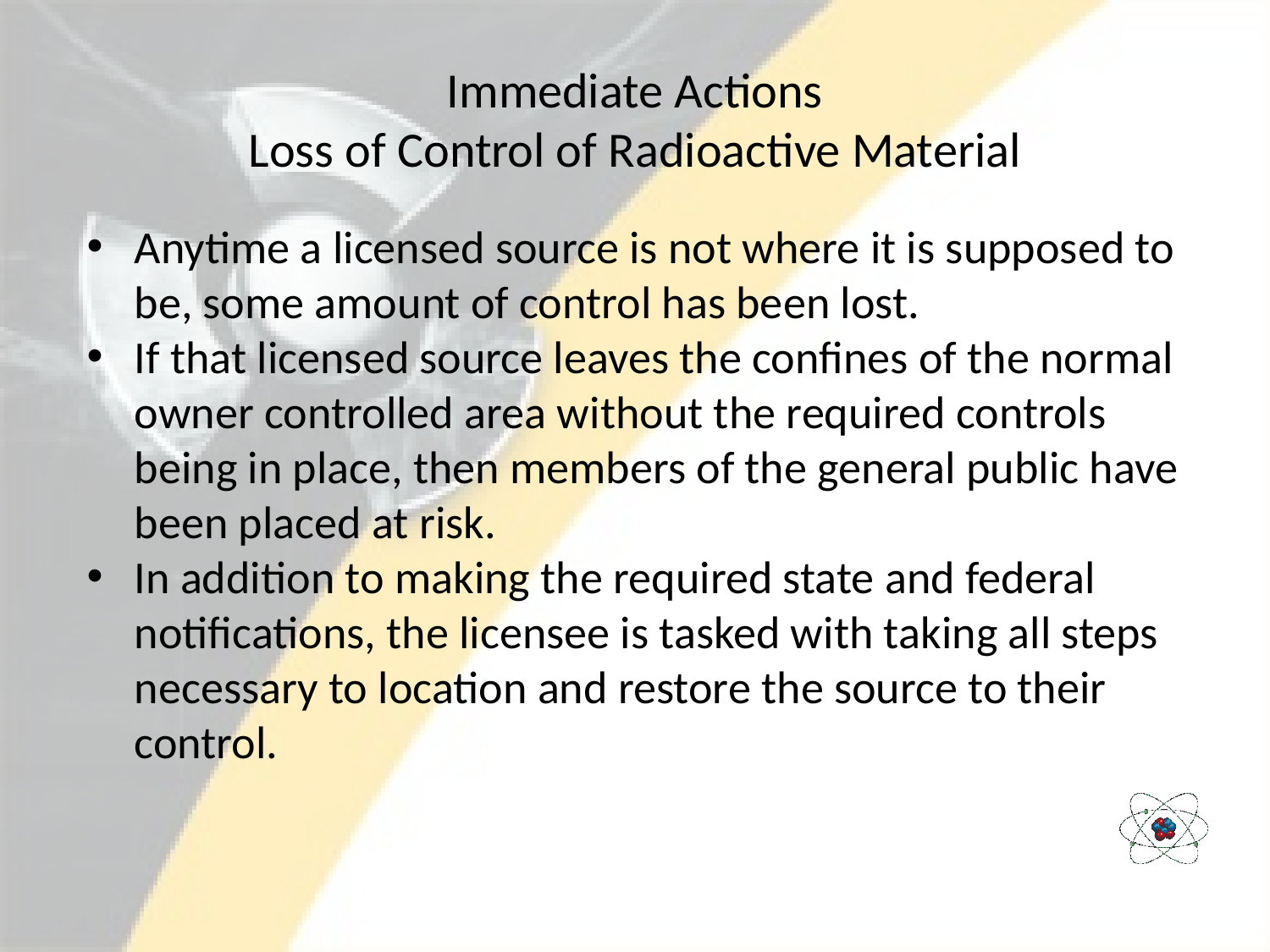

# Immediate Actions Loss of Control of Radioactive Material
Anytime a licensed source is not where it is supposed to be, some amount of control has been lost.
If that licensed source leaves the confines of the normal owner controlled area without the required controls being in place, then members of the general public have been placed at risk.
In addition to making the required state and federal notifications, the licensee is tasked with taking all steps necessary to location and restore the source to their control.